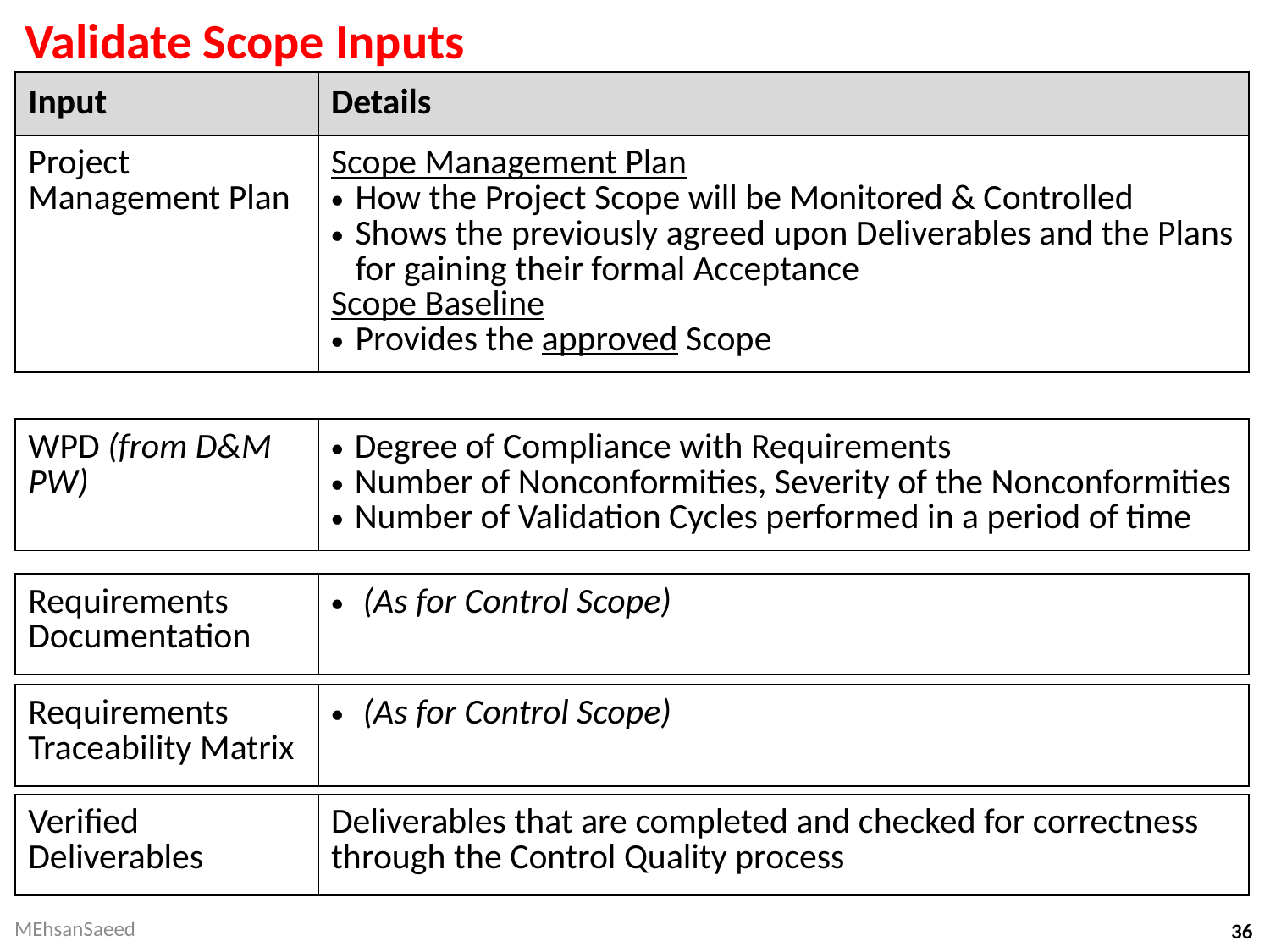

# Validate Scope Inputs
| Input | Details |
| --- | --- |
| Project Management Plan | Scope Management Plan How the Project Scope will be Monitored & Controlled Shows the previously agreed upon Deliverables and the Plans for gaining their formal Acceptance Scope Baseline Provides the approved Scope |
| WPD (from D&M PW) | Degree of Compliance with Requirements Number of Nonconformities, Severity of the Nonconformities Number of Validation Cycles performed in a period of time |
| --- | --- |
| Requirements Documentation | (As for Control Scope) |
| --- | --- |
| Requirements Traceability Matrix | (As for Control Scope) |
| --- | --- |
| Verified Deliverables | Deliverables that are completed and checked for correctness through the Control Quality process |
| --- | --- |
MEhsanSaeed
36